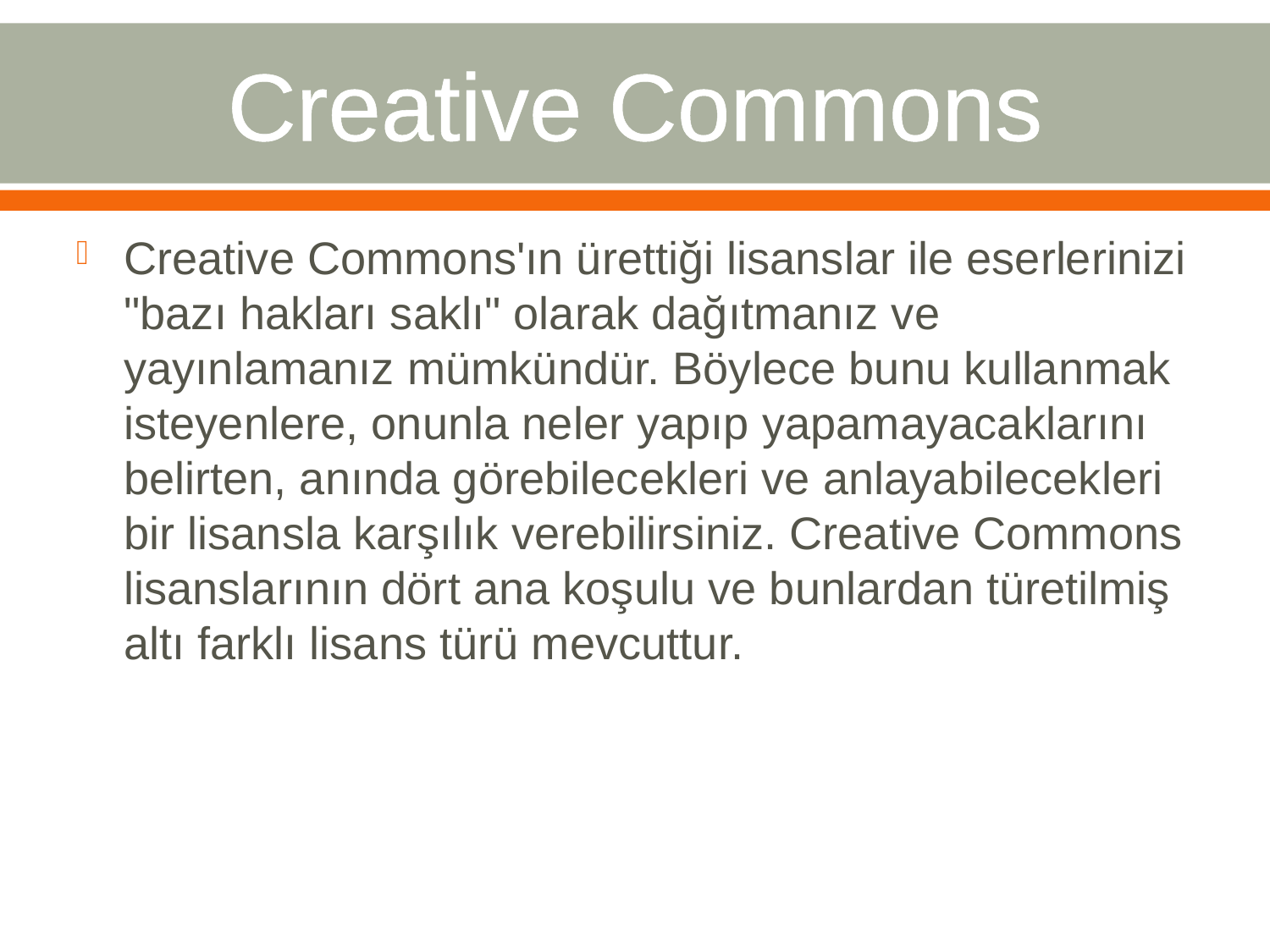

# Creative Commons
Creative Commons'ın ürettiği lisanslar ile eserlerinizi "bazı hakları saklı" olarak dağıtmanız ve yayınlamanız mümkündür. Böylece bunu kullanmak isteyenlere, onunla neler yapıp yapamayacaklarını belirten, anında görebilecekleri ve anlayabilecekleri bir lisansla karşılık verebilirsiniz. Creative Commons lisanslarının dört ana koşulu ve bunlardan türetilmiş altı farklı lisans türü mevcuttur.